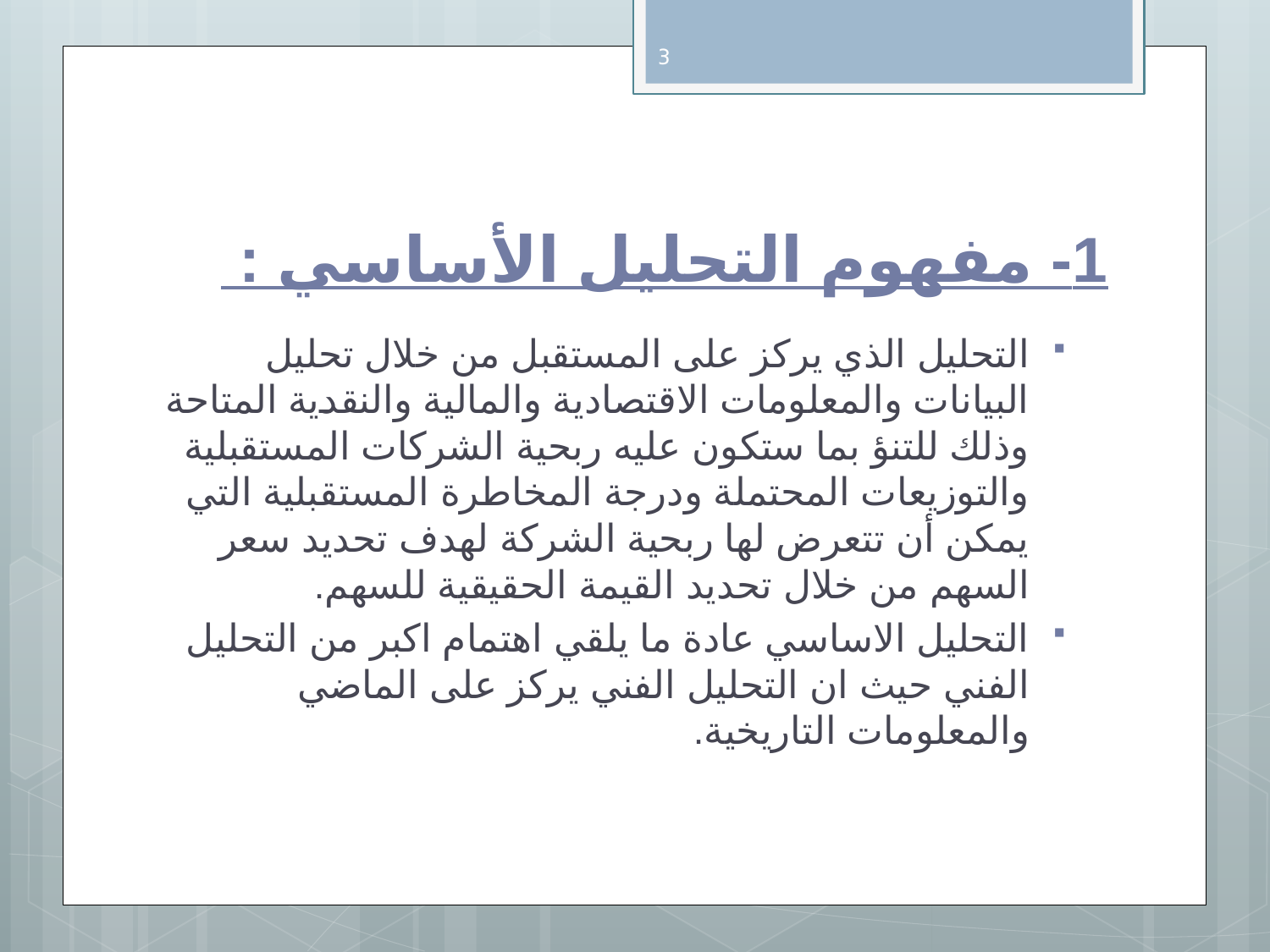

3
# 1- مفهوم التحليل الأساسي :
التحليل الذي يركز على المستقبل من خلال تحليل البيانات والمعلومات الاقتصادية والمالية والنقدية المتاحة وذلك للتنؤ بما ستكون عليه ربحية الشركات المستقبلية والتوزيعات المحتملة ودرجة المخاطرة المستقبلية التي يمكن أن تتعرض لها ربحية الشركة لهدف تحديد سعر السهم من خلال تحديد القيمة الحقيقية للسهم.
التحليل الاساسي عادة ما يلقي اهتمام اكبر من التحليل الفني حيث ان التحليل الفني يركز على الماضي والمعلومات التاريخية.